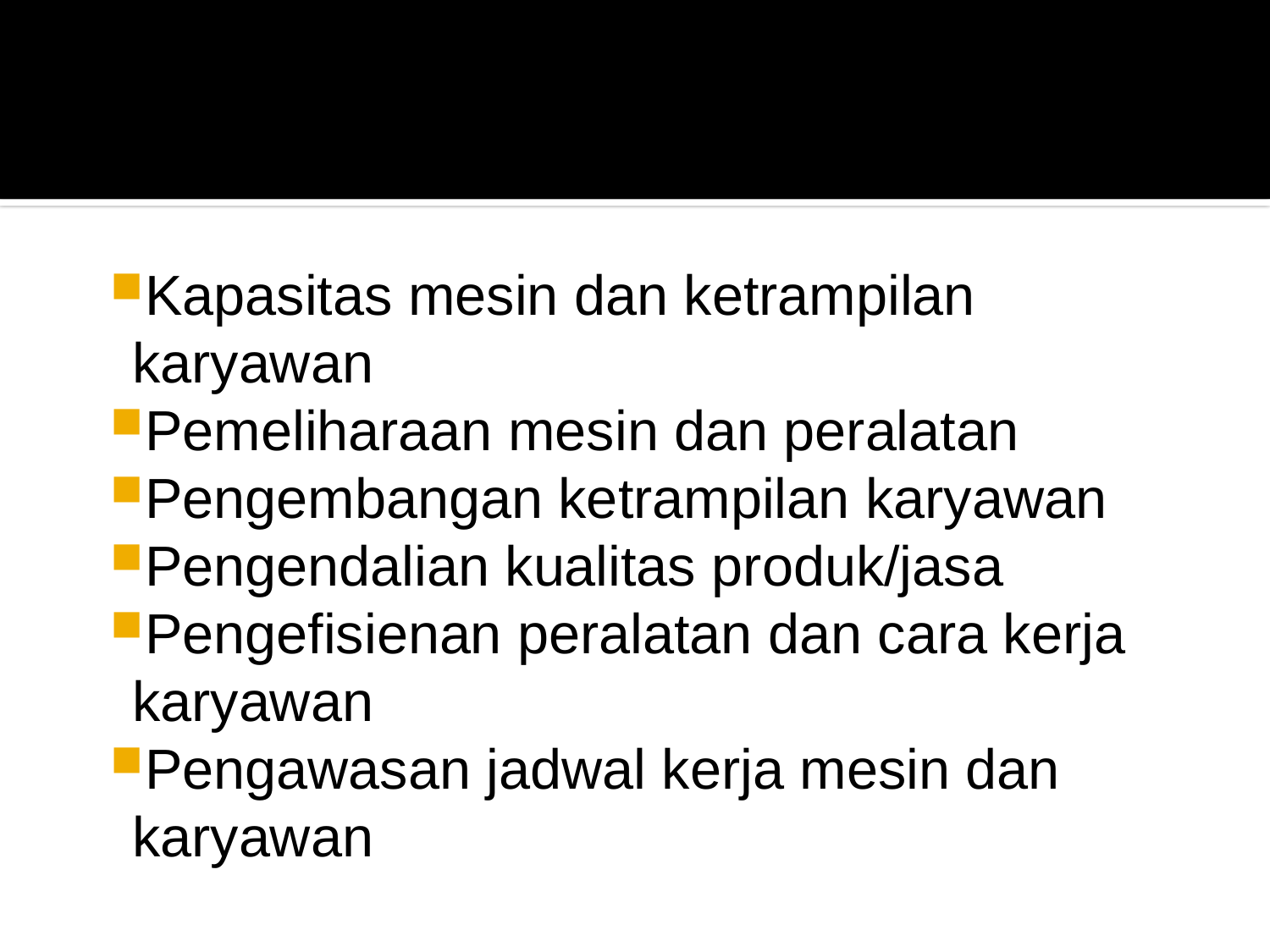

#
Kapasitas mesin dan ketrampilan karyawan
Pemeliharaan mesin dan peralatan
Pengembangan ketrampilan karyawan
Pengendalian kualitas produk/jasa
Pengefisienan peralatan dan cara kerja karyawan
Pengawasan jadwal kerja mesin dan karyawan